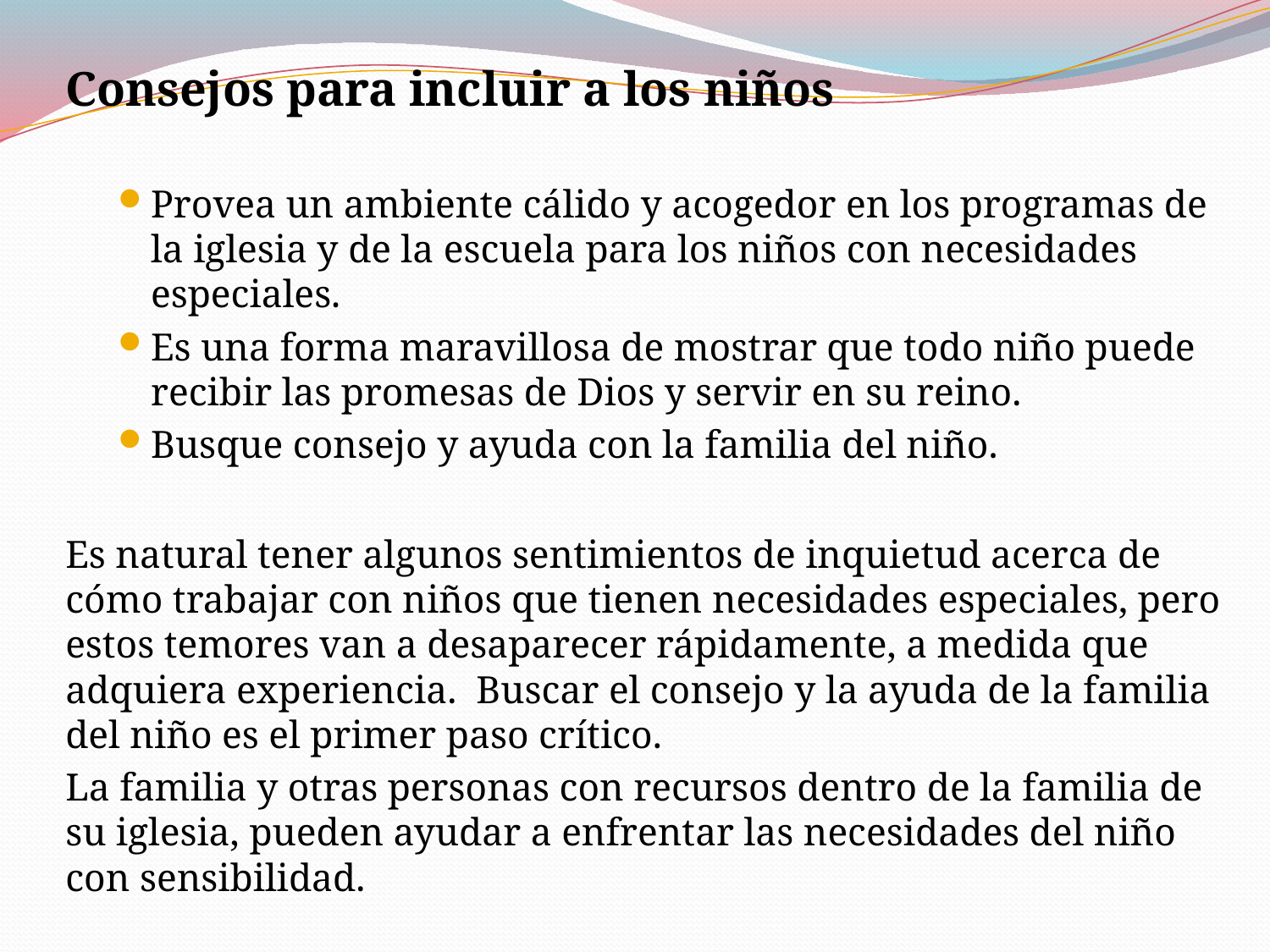

Consejos para incluir a los niños

Provea un ambiente cálido y acogedor en los programas de la iglesia y de la escuela para los niños con necesidades especiales.
Es una forma maravillosa de mostrar que todo niño puede recibir las promesas de Dios y servir en su reino.
Busque consejo y ayuda con la familia del niño.

Es natural tener algunos sentimientos de inquietud acerca de cómo trabajar con niños que tienen necesidades especiales, pero estos temores van a desaparecer rápidamente, a medida que adquiera experiencia.  Buscar el consejo y la ayuda de la familia del niño es el primer paso crítico.
La familia y otras personas con recursos dentro de la familia de su iglesia, pueden ayudar a enfrentar las necesidades del niño con sensibilidad.